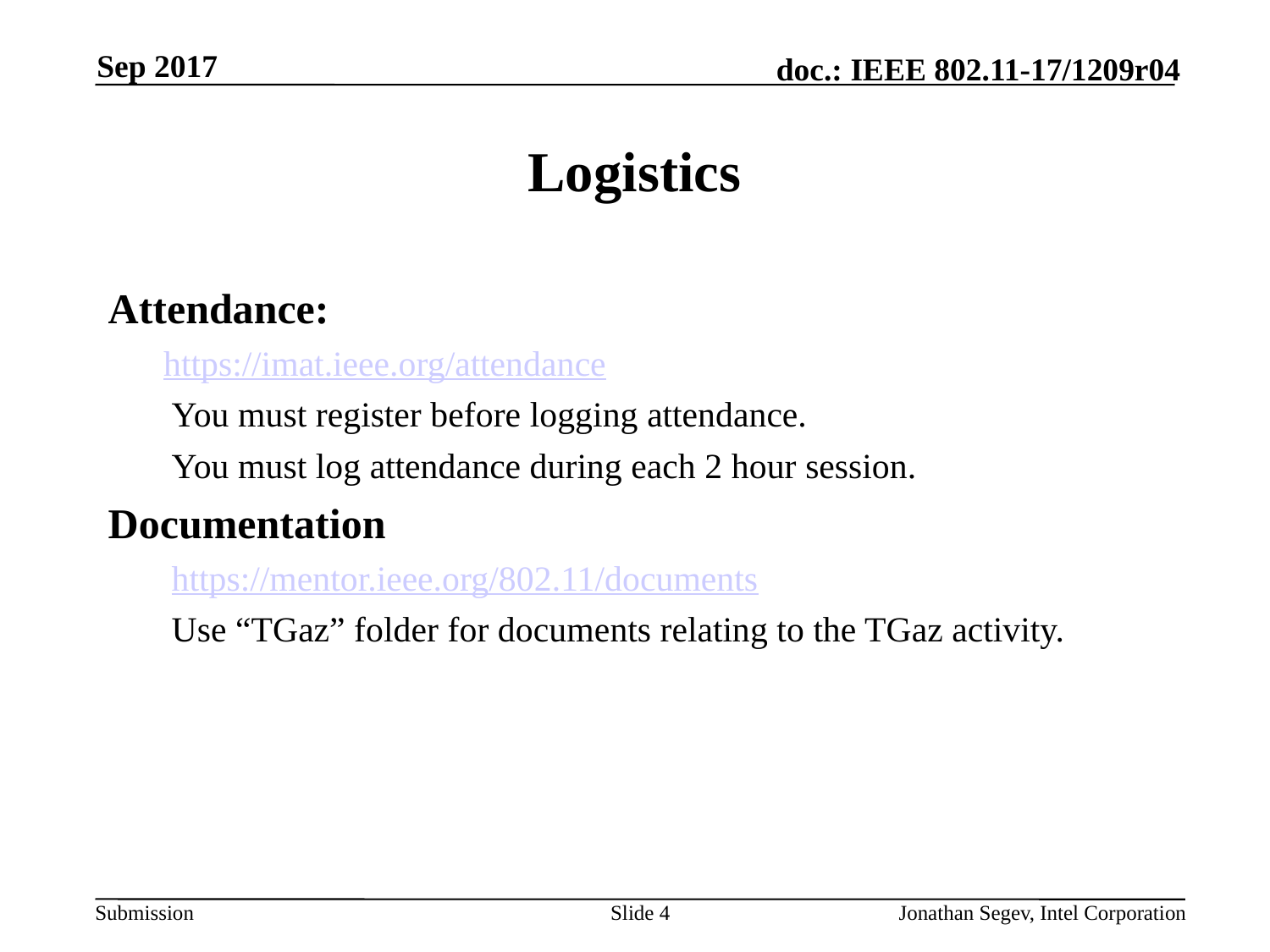

Sep 2017
# Logistics
Attendance:
https://imat.ieee.org/attendance
You must register before logging attendance.
You must log attendance during each 2 hour session.
Documentation
https://mentor.ieee.org/802.11/documents
Use “TGaz” folder for documents relating to the TGaz activity.

Slide 4
Jonathan Segev, Intel Corporation